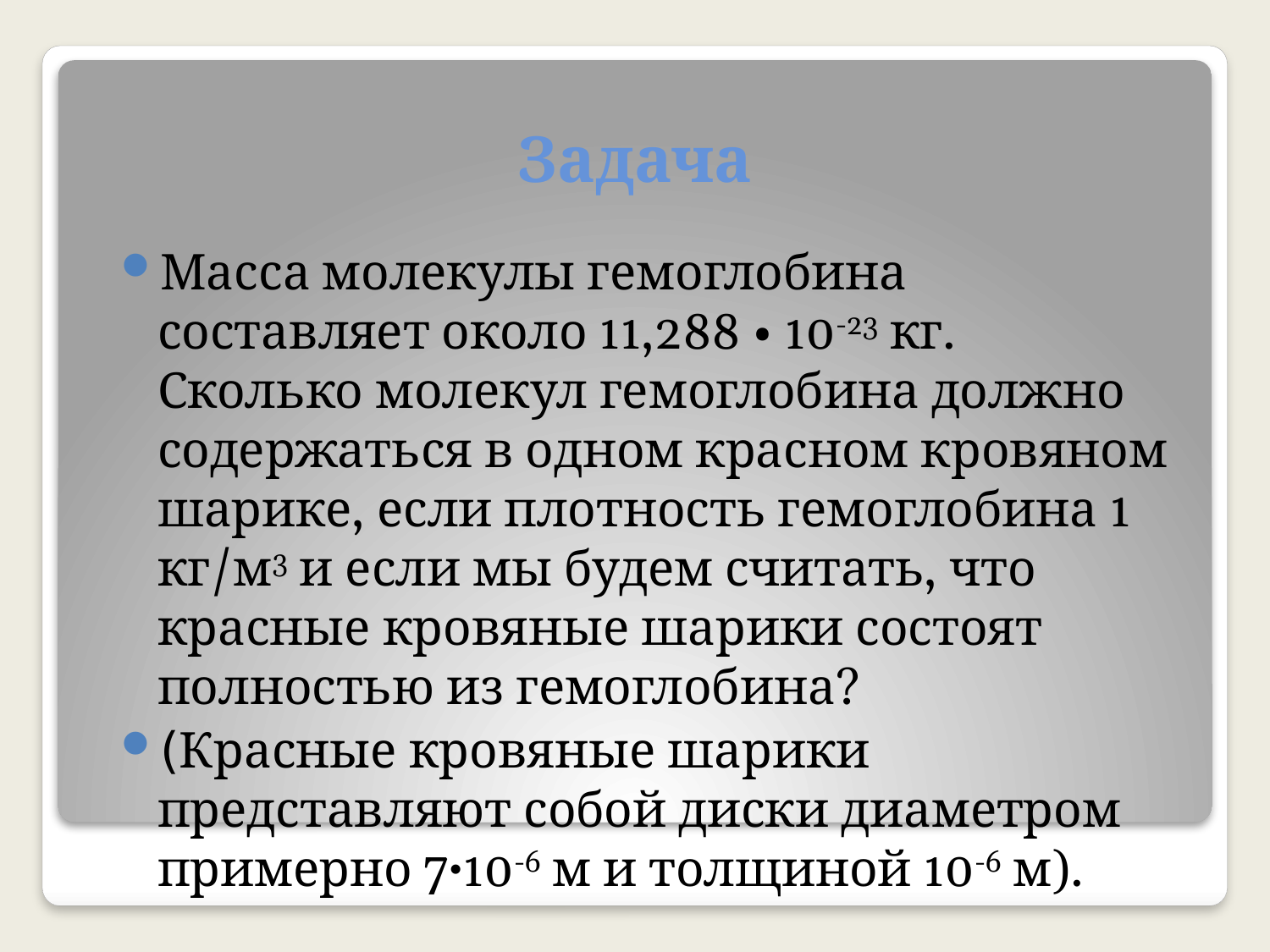

# Задача
Масса молекулы гемоглобина составляет около 11,288 • 10-23 кг. Сколько молекул гемоглобина должно содержаться в одном красном кровяном шарике, если плотность гемоглобина 1 кг/м3 и если мы будем считать, что красные кровяные шарики состоят полностью из гемоглобина?
(Красные кровяные шарики представляют собой диски диаметром примерно 7∙10-6 м и толщиной 10-6 м).